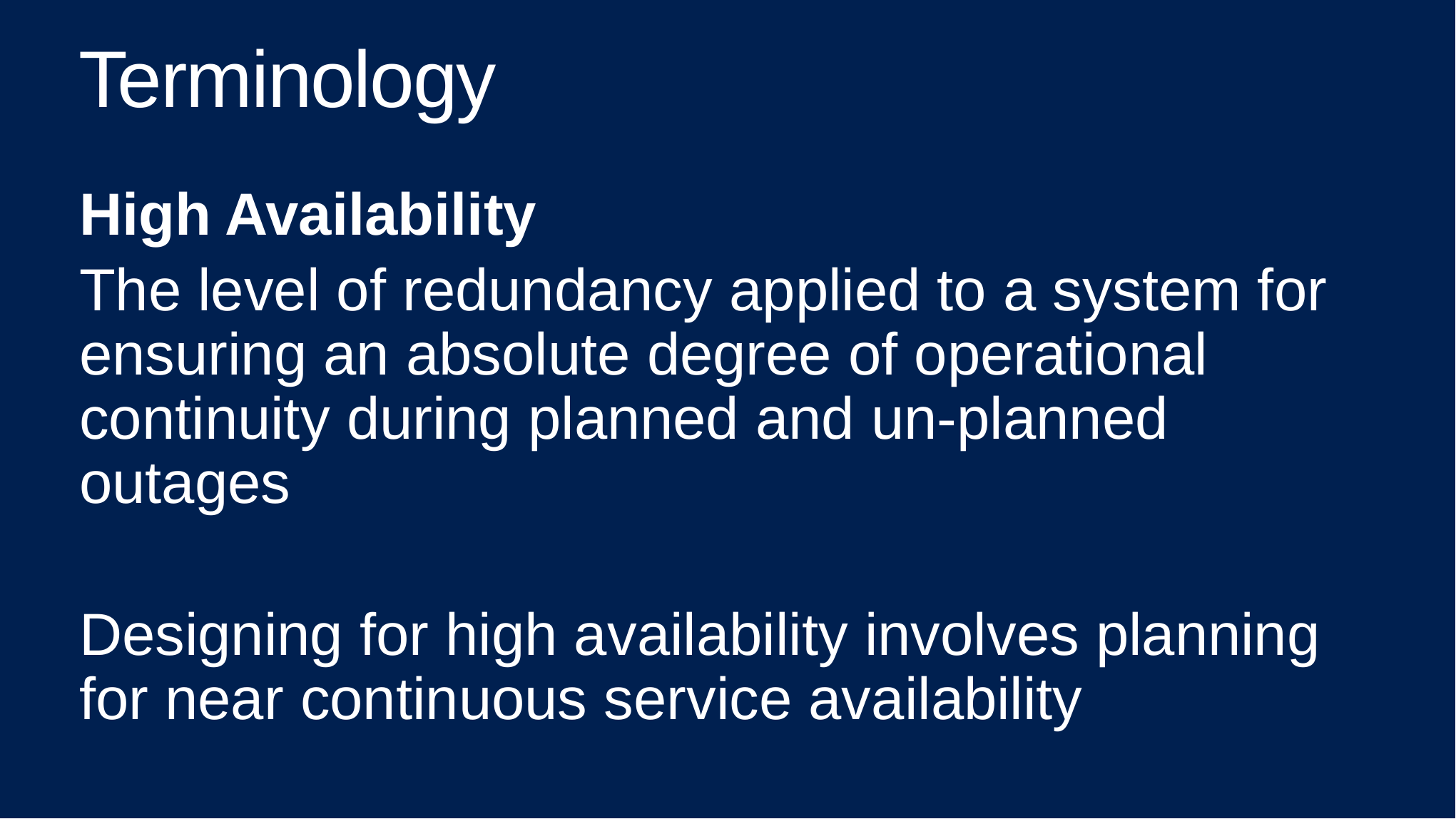

# Terminology
High Availability
The level of redundancy applied to a system for ensuring an absolute degree of operational continuity during planned and un-planned outages

Designing for high availability involves planning for near continuous service availability